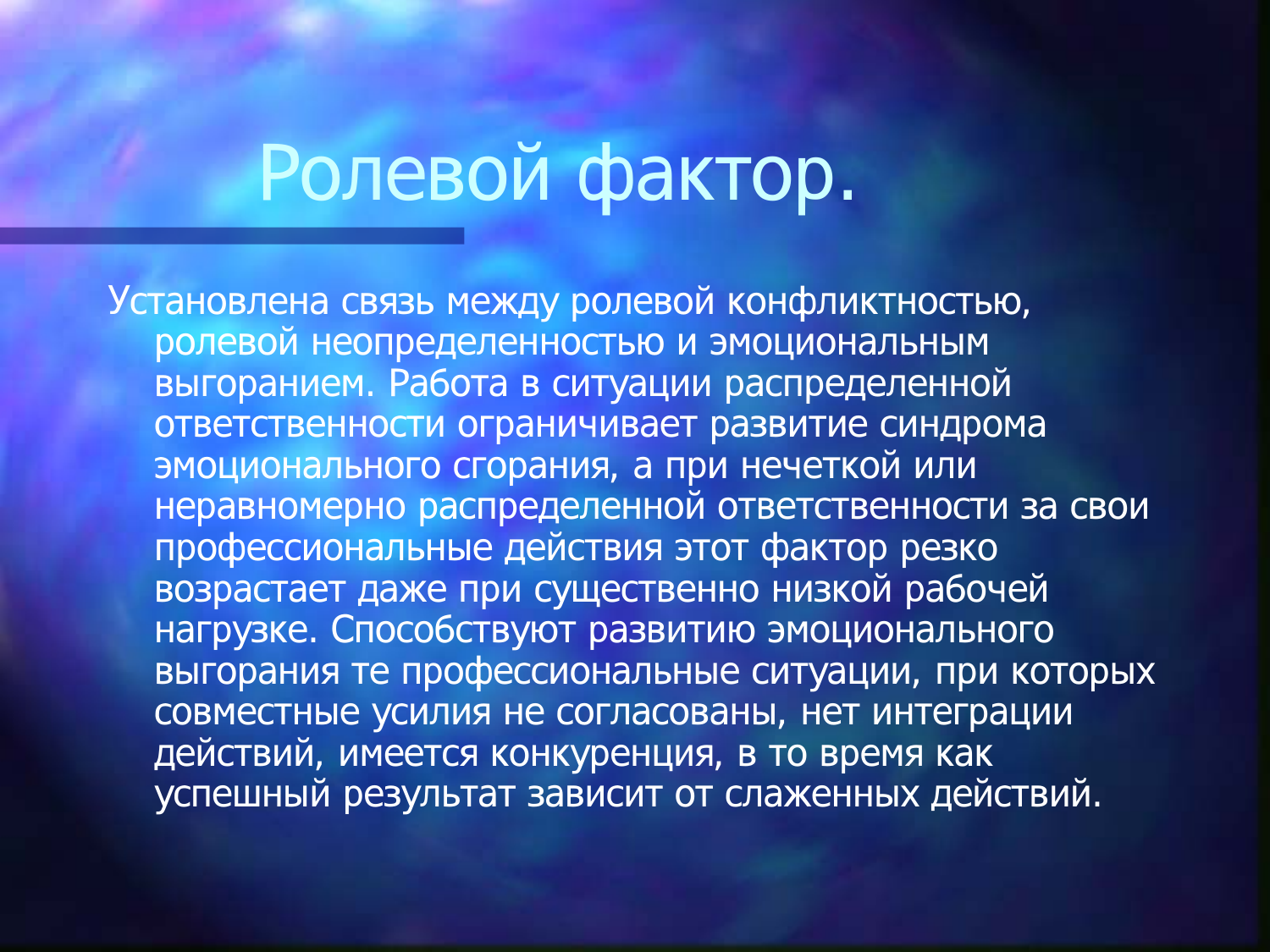

# Ролевой фактор.
Установлена связь между ролевой конфликтностью, ролевой неопределенностью и эмоциональным выгоранием. Работа в ситуации распределенной ответственности ограничивает развитие синдрома эмоционального сгорания, а при нечеткой или неравномерно распределенной ответственности за свои профессиональные действия этот фактор резко возрастает даже при существенно низкой рабочей нагрузке. Способствуют развитию эмоционального выгорания те профессиональные ситуации, при которых совместные усилия не согласованы, нет интеграции действий, имеется конкуренция, в то время как успешный результат зависит от слаженных действий.